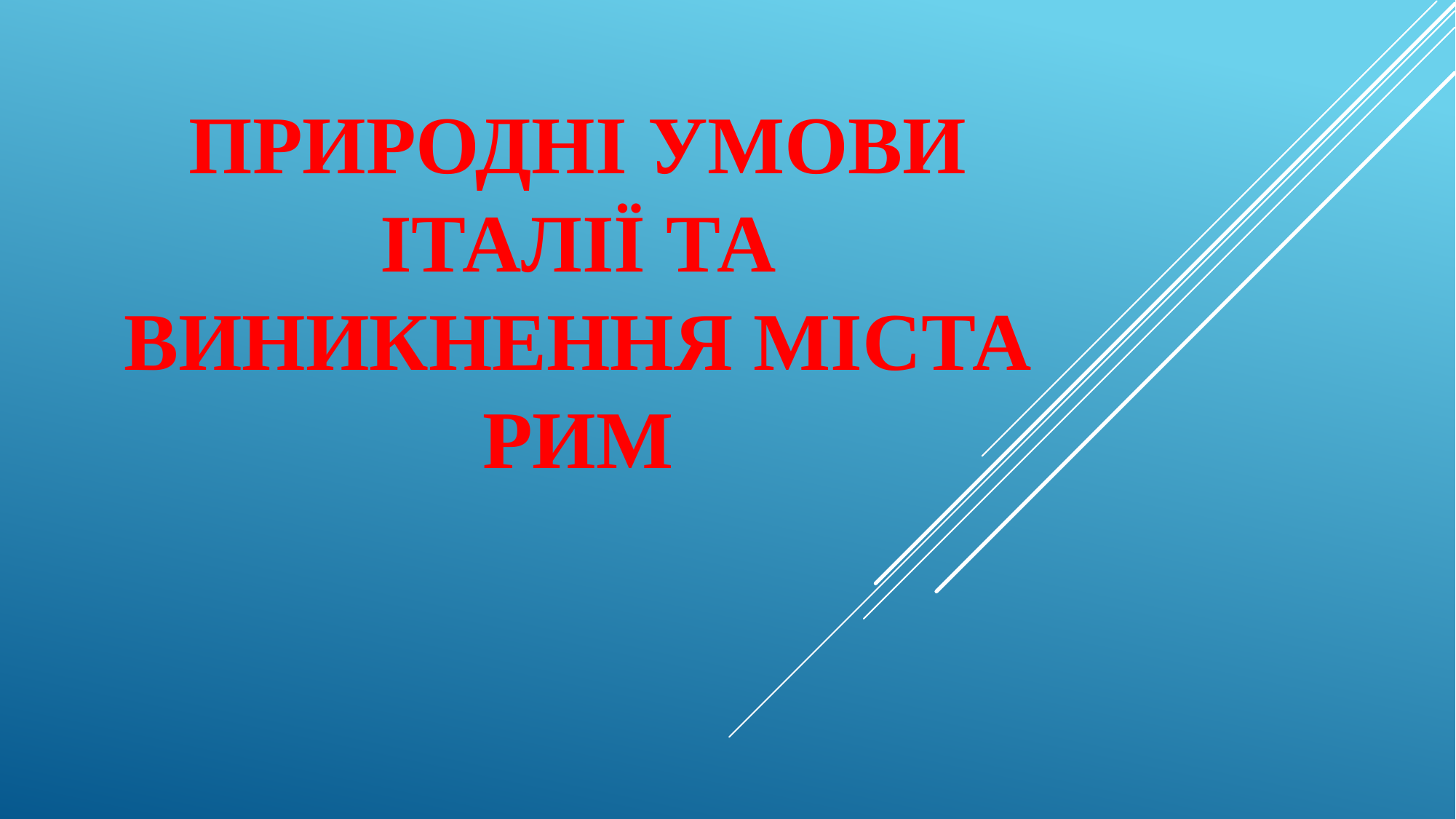

# Природні умови Італії та виникнення міста Рим